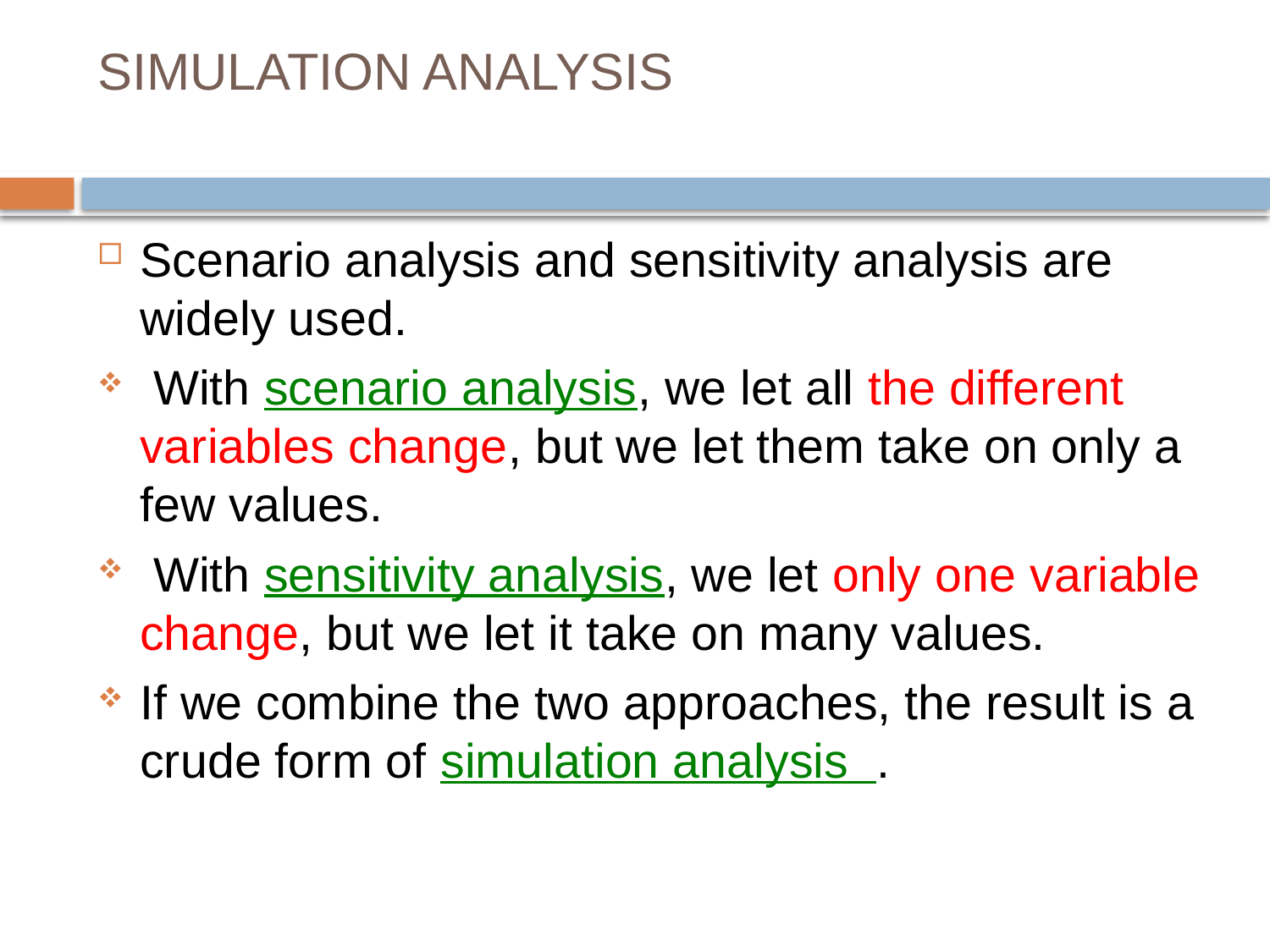

# SIMULATION ANALYSIS
Scenario analysis and sensitivity analysis are widely used.
 With scenario analysis, we let all the different variables change, but we let them take on only a few values.
 With sensitivity analysis, we let only one variable change, but we let it take on many values.
If we combine the two approaches, the result is a crude form of simulation analysis  .